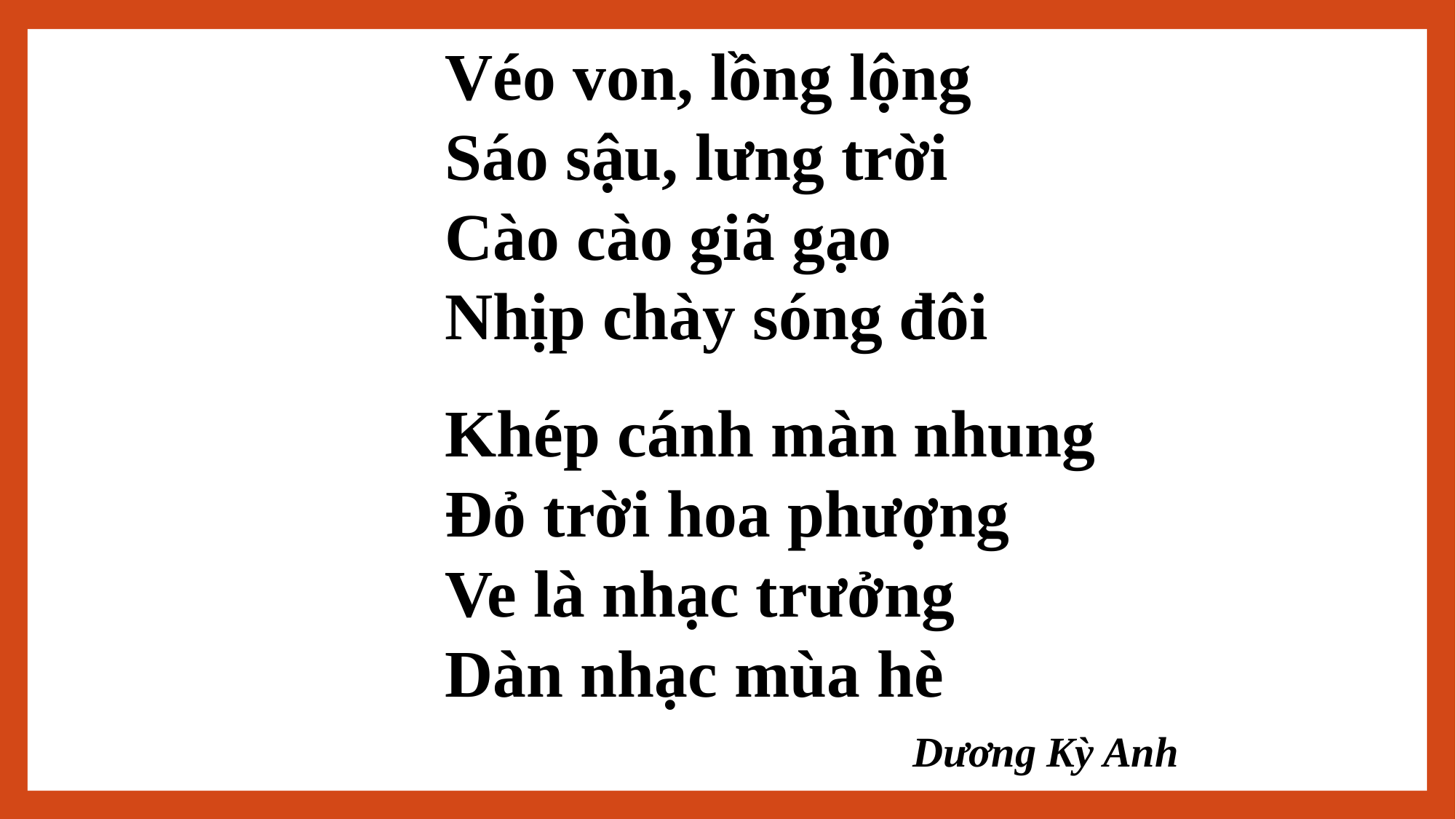

Véo von, lồng lộng
Sáo sậu, lưng trời
Cào cào giã gạo
Nhịp chày sóng đôi
Khép cánh màn nhung
Đỏ trời hoa phượng
Ve là nhạc trưởng
Dàn nhạc mùa hè
Dương Kỳ Anh